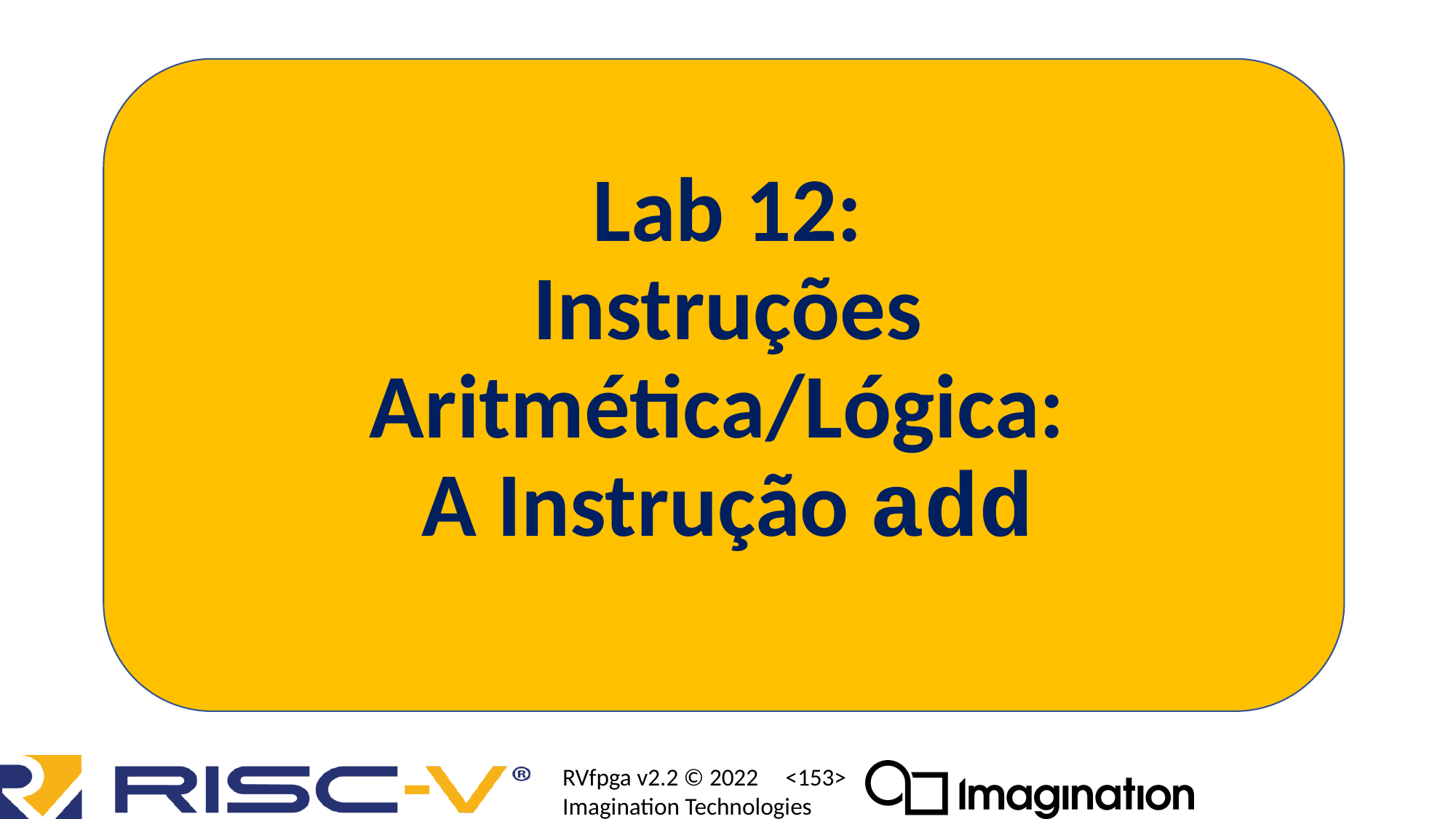

# Lab 12: Instruções Aritmética/Lógica: A Instrução add